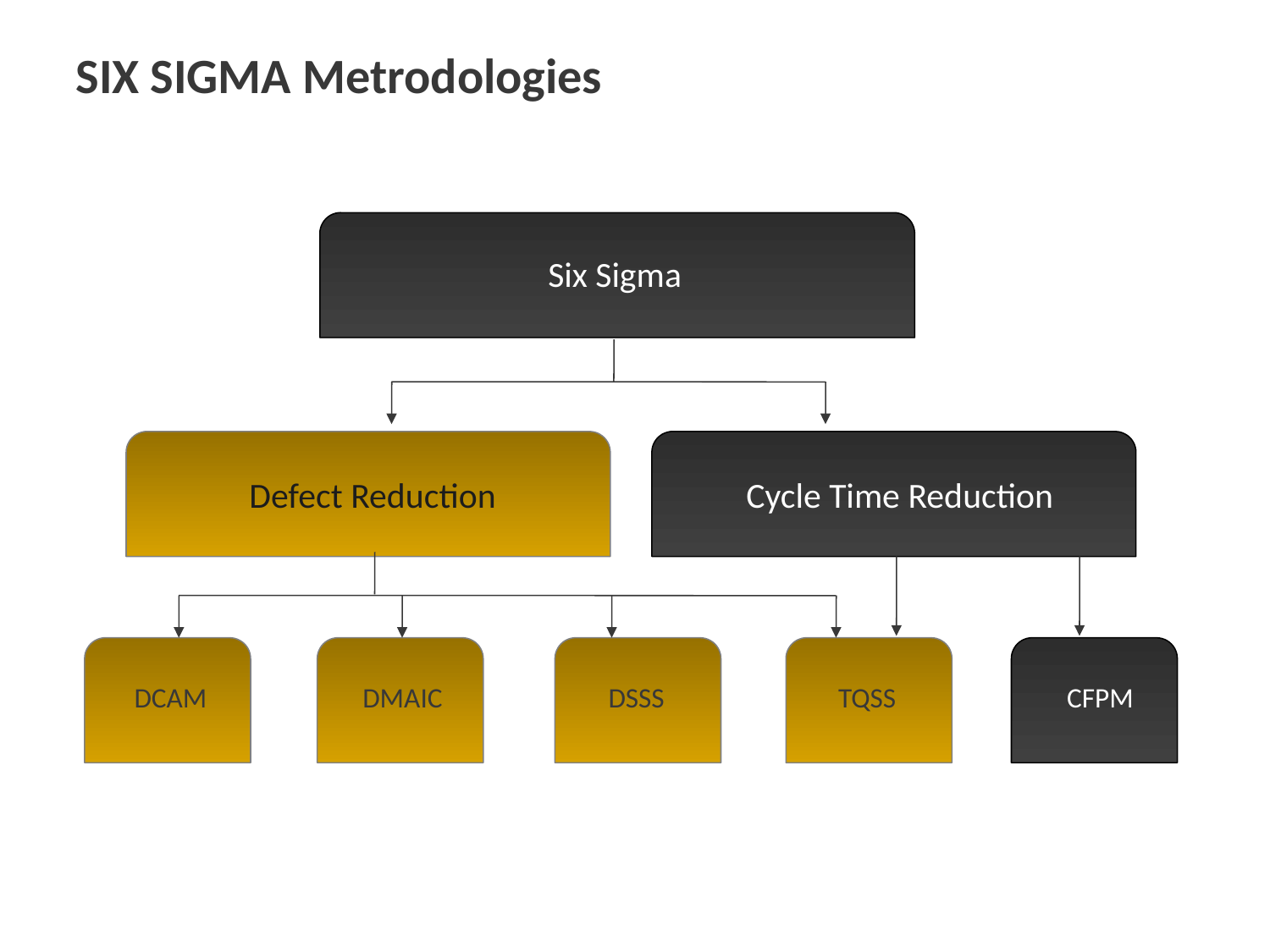

SIX SIGMA Metrodologies

Six Sigma

Defect Reduction
Cycle Time Reduction

DCAM
DMAIC
DSSS
TQSS
CFPM